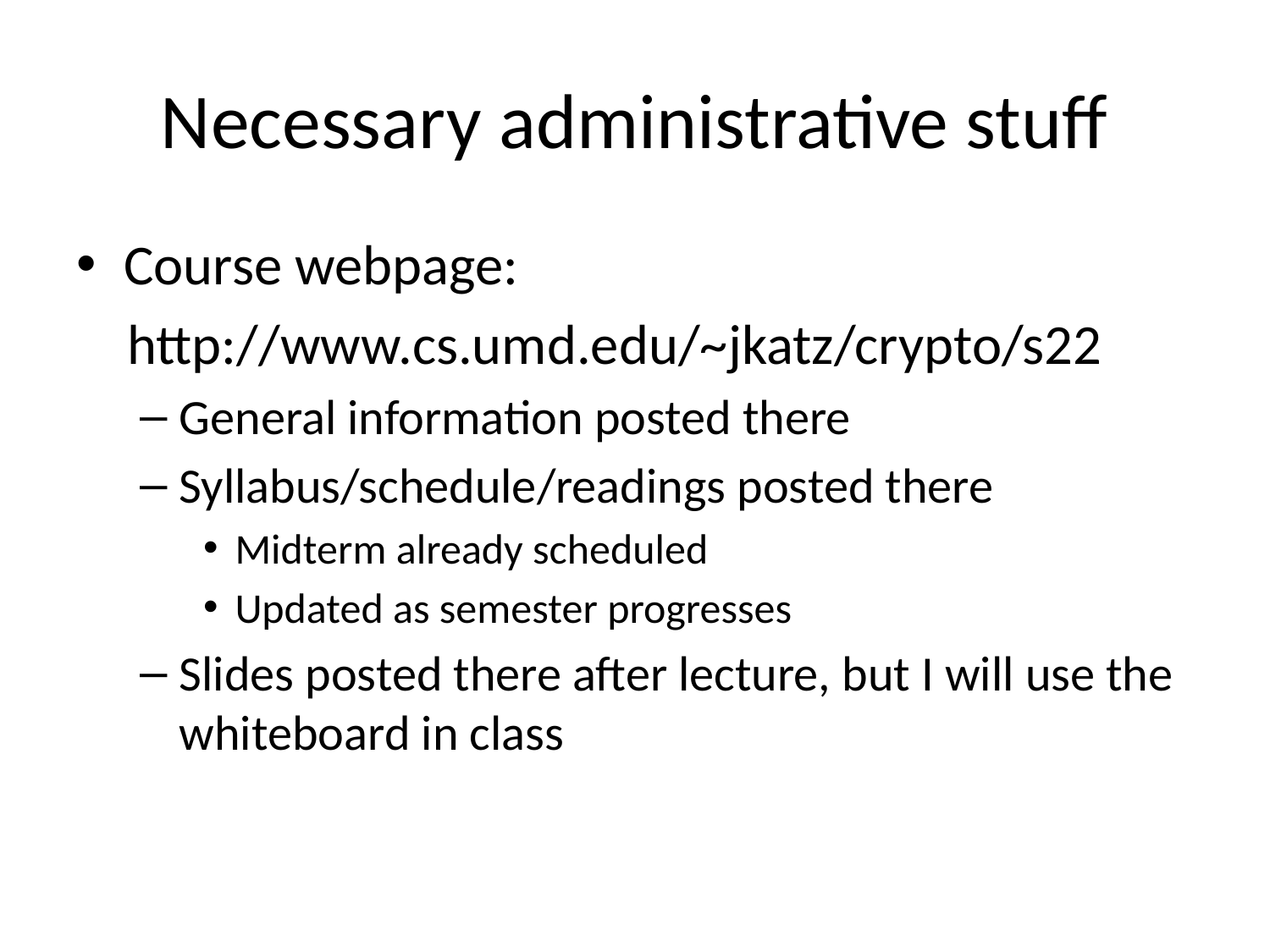

# Necessary administrative stuff
Course webpage:
    http://www.cs.umd.edu/~jkatz/crypto/s22
General information posted there
Syllabus/schedule/readings posted there
Midterm already scheduled
Updated as semester progresses
Slides posted there after lecture, but I will use the whiteboard in class